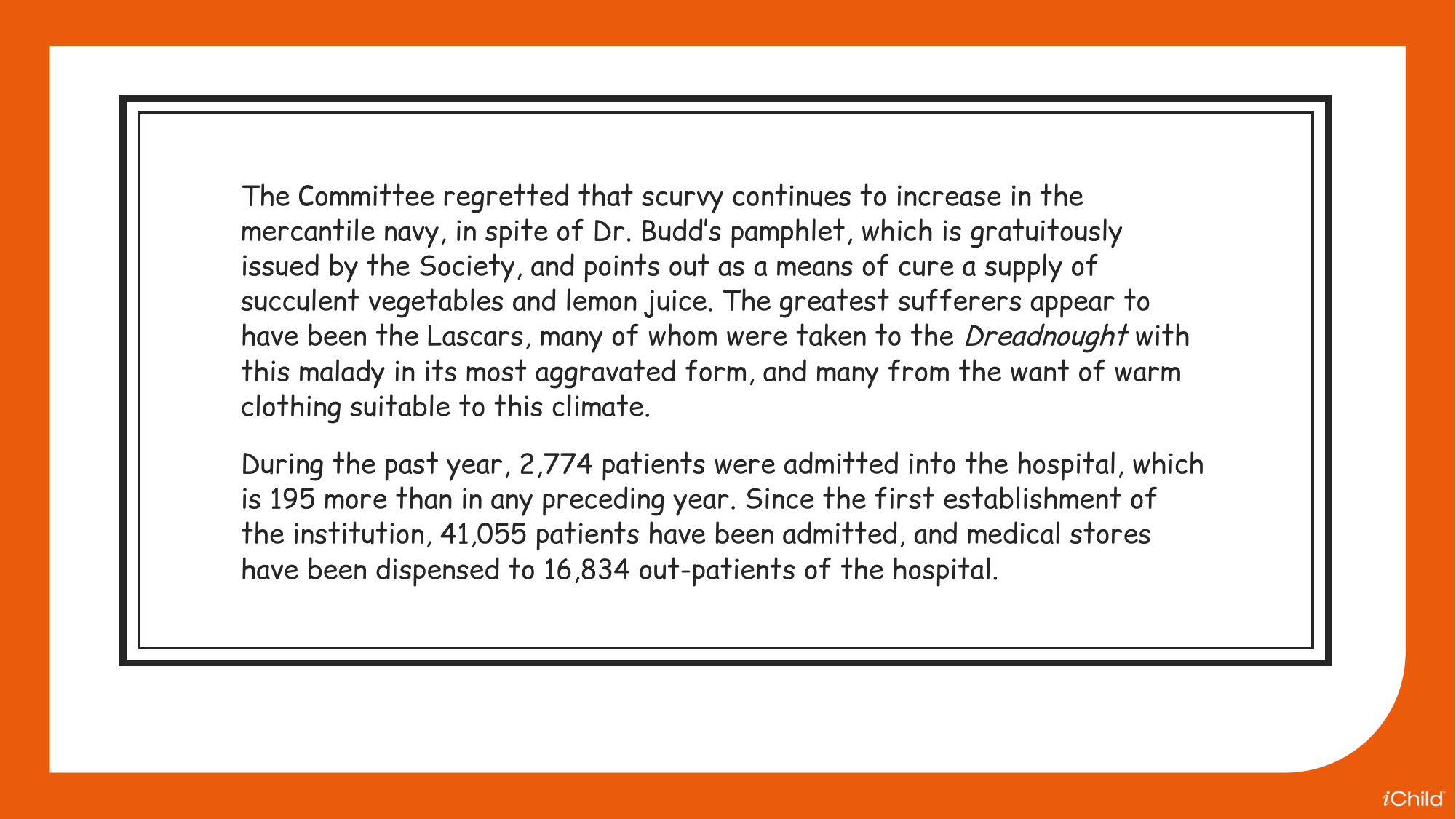

The Committee regretted that scurvy continues to increase in the mercantile navy, in spite of Dr. Budd’s pamphlet, which is gratuitously issued by the Society, and points out as a means of cure a supply of succulent vegetables and lemon juice. The greatest sufferers appear to have been the Lascars, many of whom were taken to the Dreadnought with this malady in its most aggravated form, and many from the want of warm clothing suitable to this climate.
During the past year, 2,774 patients were admitted into the hospital, which is 195 more than in any preceding year. Since the first establishment of the institution, 41,055 patients have been admitted, and medical stores have been dispensed to 16,834 out-patients of the hospital.